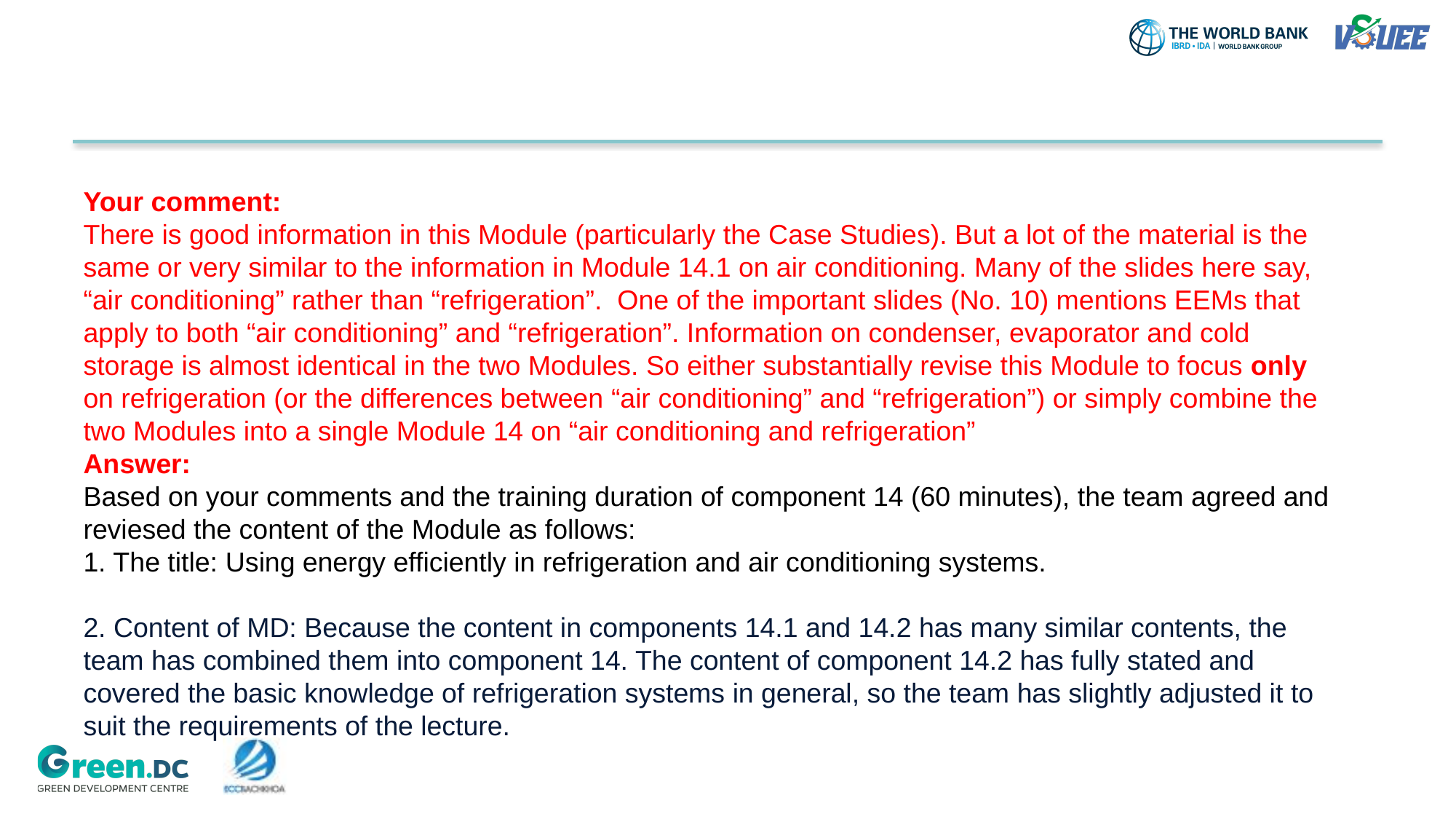

#
Your comment:
There is good information in this Module (particularly the Case Studies). But a lot of the material is the same or very similar to the information in Module 14.1 on air conditioning. Many of the slides here say, “air conditioning” rather than “refrigeration”.  One of the important slides (No. 10) mentions EEMs that apply to both “air conditioning” and “refrigeration”. Information on condenser, evaporator and cold storage is almost identical in the two Modules. So either substantially revise this Module to focus only on refrigeration (or the differences between “air conditioning” and “refrigeration”) or simply combine the two Modules into a single Module 14 on “air conditioning and refrigeration”
Answer:
Based on your comments and the training duration of component 14 (60 minutes), the team agreed and reviesed the content of the Module as follows:
1. The title: Using energy efficiently in refrigeration and air conditioning systems.

2. Content of MD: Because the content in components 14.1 and 14.2 has many similar contents, the team has combined them into component 14. The content of component 14.2 has fully stated and covered the basic knowledge of refrigeration systems in general, so the team has slightly adjusted it to suit the requirements of the lecture.